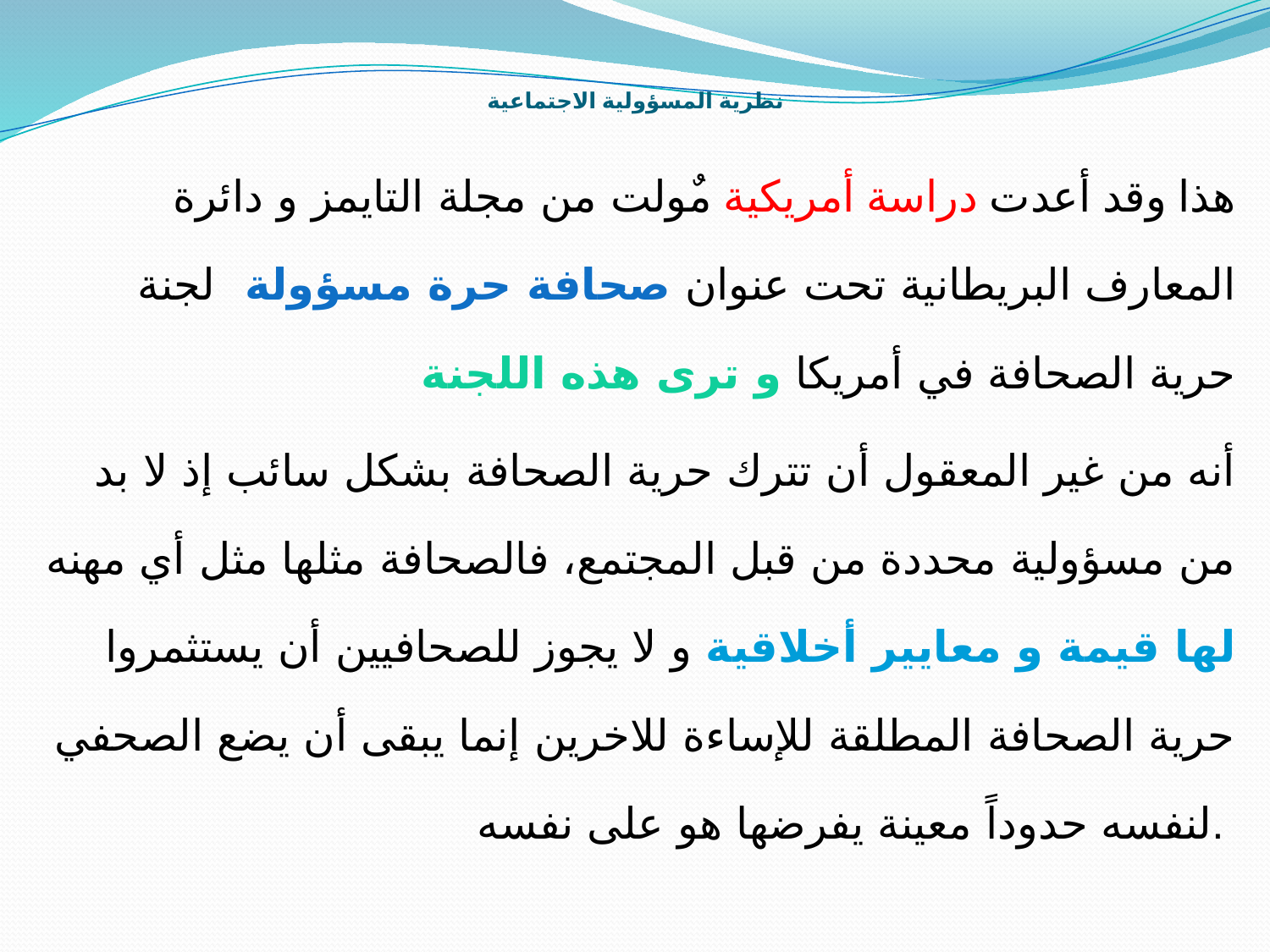

# نظرية المسؤولية الاجتماعية
هذا وقد أعدت دراسة أمريكية مٌولت من مجلة التايمز و دائرة المعارف البريطانية تحت عنوان صحافة حرة مسؤولة  لجنة حرية الصحافة في أمريكا و ترى هذه اللجنة
أنه من غير المعقول أن تترك حرية الصحافة بشكل سائب إذ لا بد من مسؤولية محددة من قبل المجتمع، فالصحافة مثلها مثل أي مهنه لها قيمة و معايير أخلاقية و لا يجوز للصحافيين أن يستثمروا حرية الصحافة المطلقة للإساءة للاخرين إنما يبقى أن يضع الصحفي لنفسه حدوداً معينة يفرضها هو على نفسه.